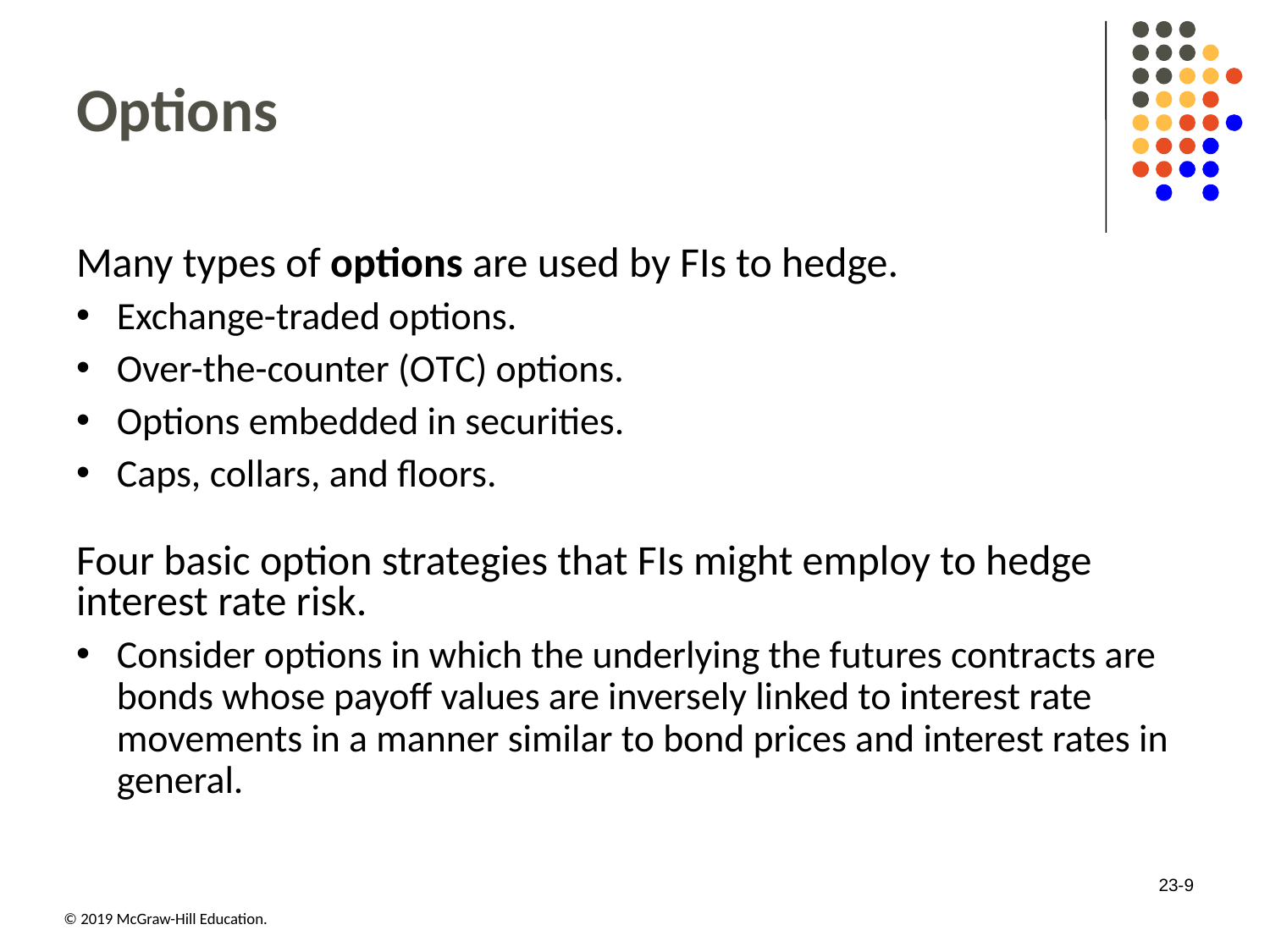

# Options
Many types of options are used by FIs to hedge.
Exchange-traded options.
Over-the-counter (O T C) options.
Options embedded in securities.
Caps, collars, and floors.
Four basic option strategies that FIs might employ to hedge interest rate risk.
Consider options in which the underlying the futures contracts are bonds whose payoff values are inversely linked to interest rate movements in a manner similar to bond prices and interest rates in general.
23-9